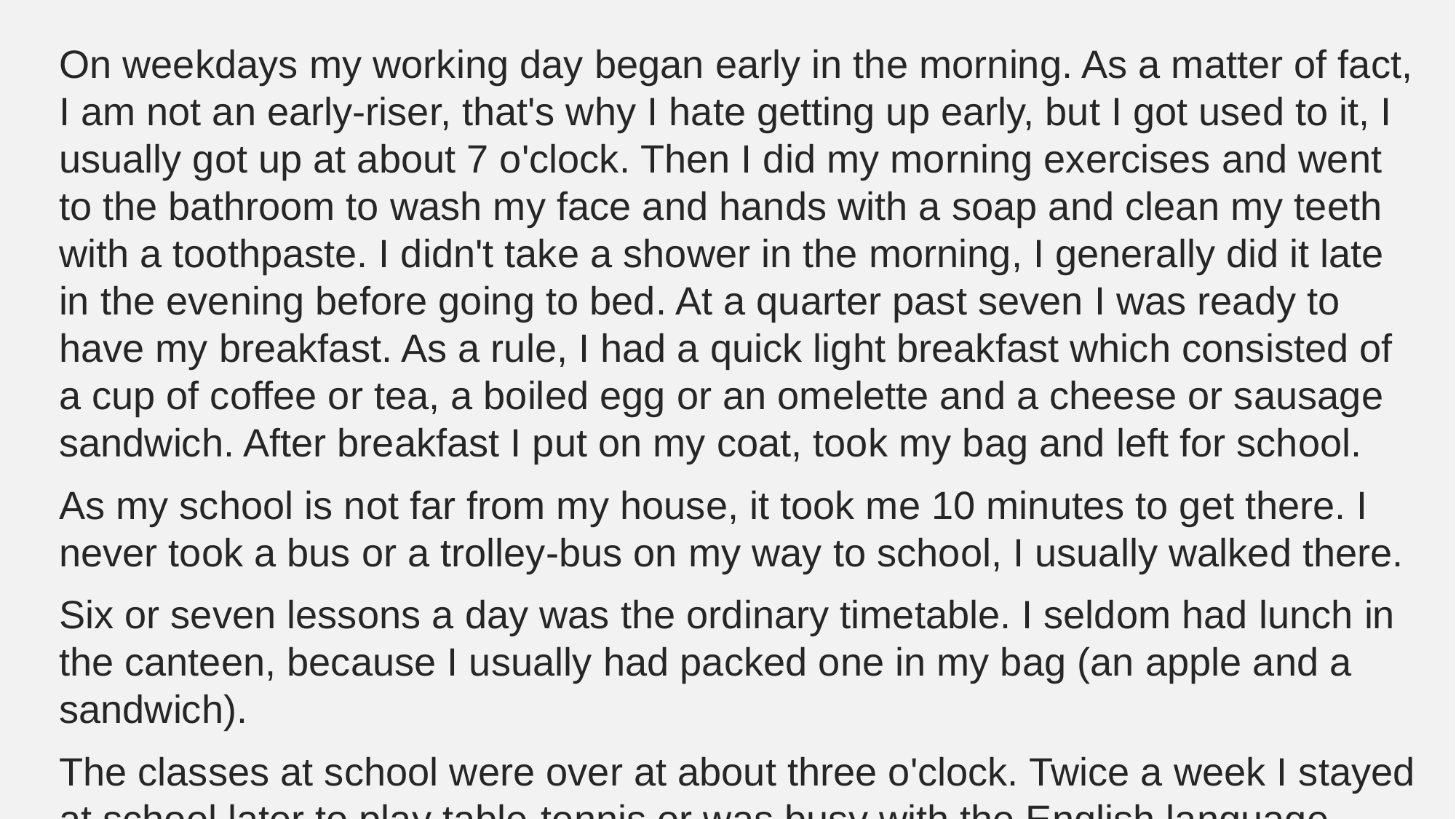

#
On weekdays my working day began early in the morning. As a matter of fact, I am not an early-riser, that's why I hate getting up early, but I got used to it, I usually got up at about 7 o'clock. Then I did my morning exercises and went to the bathroom to wash my face and hands with a soap and clean my teeth with a toothpaste. I didn't take a shower in the morning, I generally did it late in the evening before going to bed. At a quarter past seven I was ready to have my breakfast. As a rule, I had a quick light breakfast which consisted of a cup of coffee or tea, a boiled egg or an omelette and a cheese or sausage sandwich. After breakfast I put on my coat, took my bag and left for school.
As my school is not far from my house, it took me 10 minutes to get there. I never took a bus or a trolley-bus on my way to school, I usually walked there.
Six or seven lessons a day was the ordinary timetable. I seldom had lunch in the canteen, because I usually had packed one in my bag (an apple and a sandwich).
The classes at school were over at about three o'clock. Twice a week I stayed at school later to play table-tennis or was busy with the English language club.